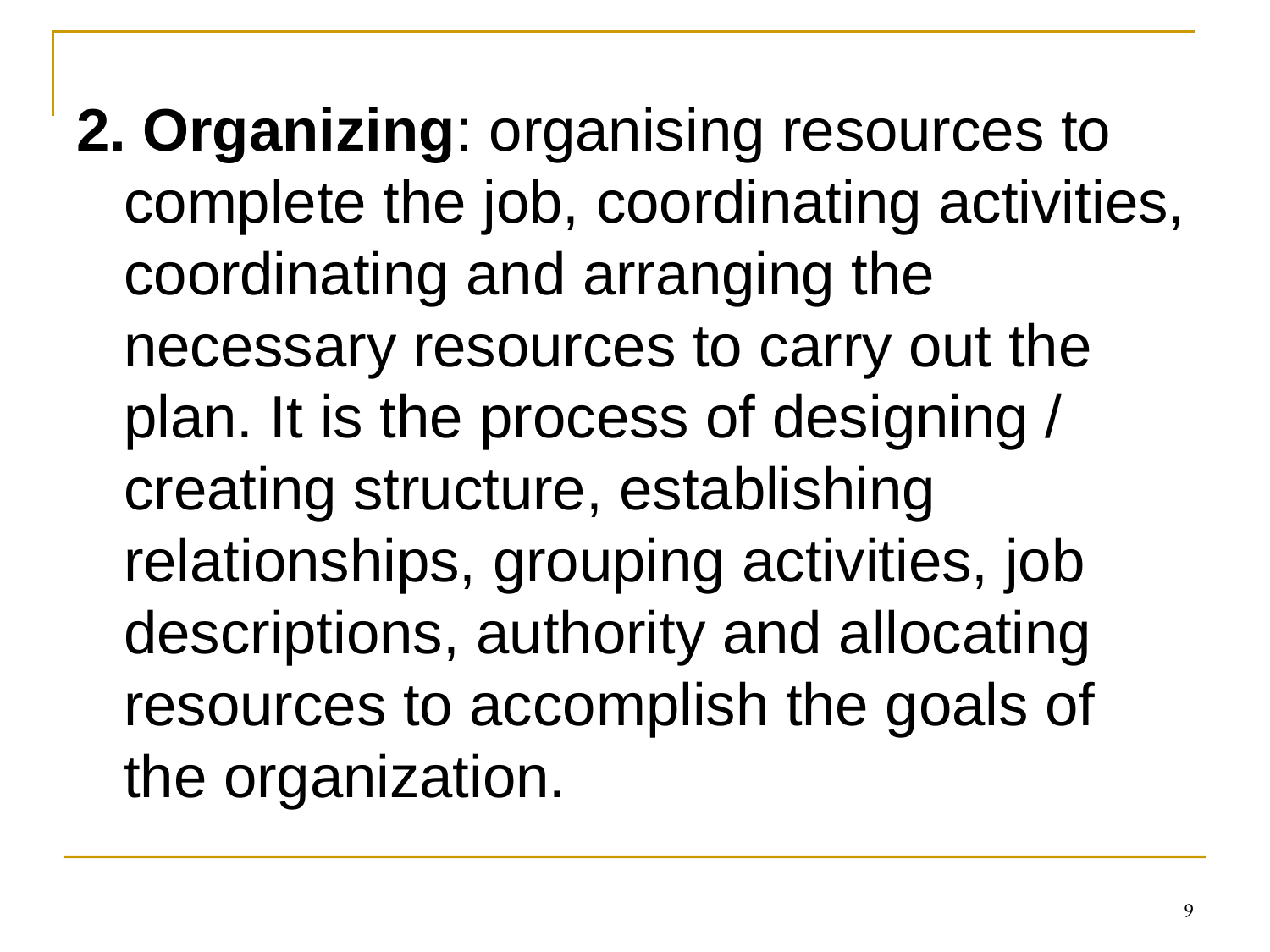

2. Organizing: organising resources to complete the job, coordinating activities, coordinating and arranging the necessary resources to carry out the plan. It is the process of designing / creating structure, establishing relationships, grouping activities, job descriptions, authority and allocating resources to accomplish the goals of the organization.
9